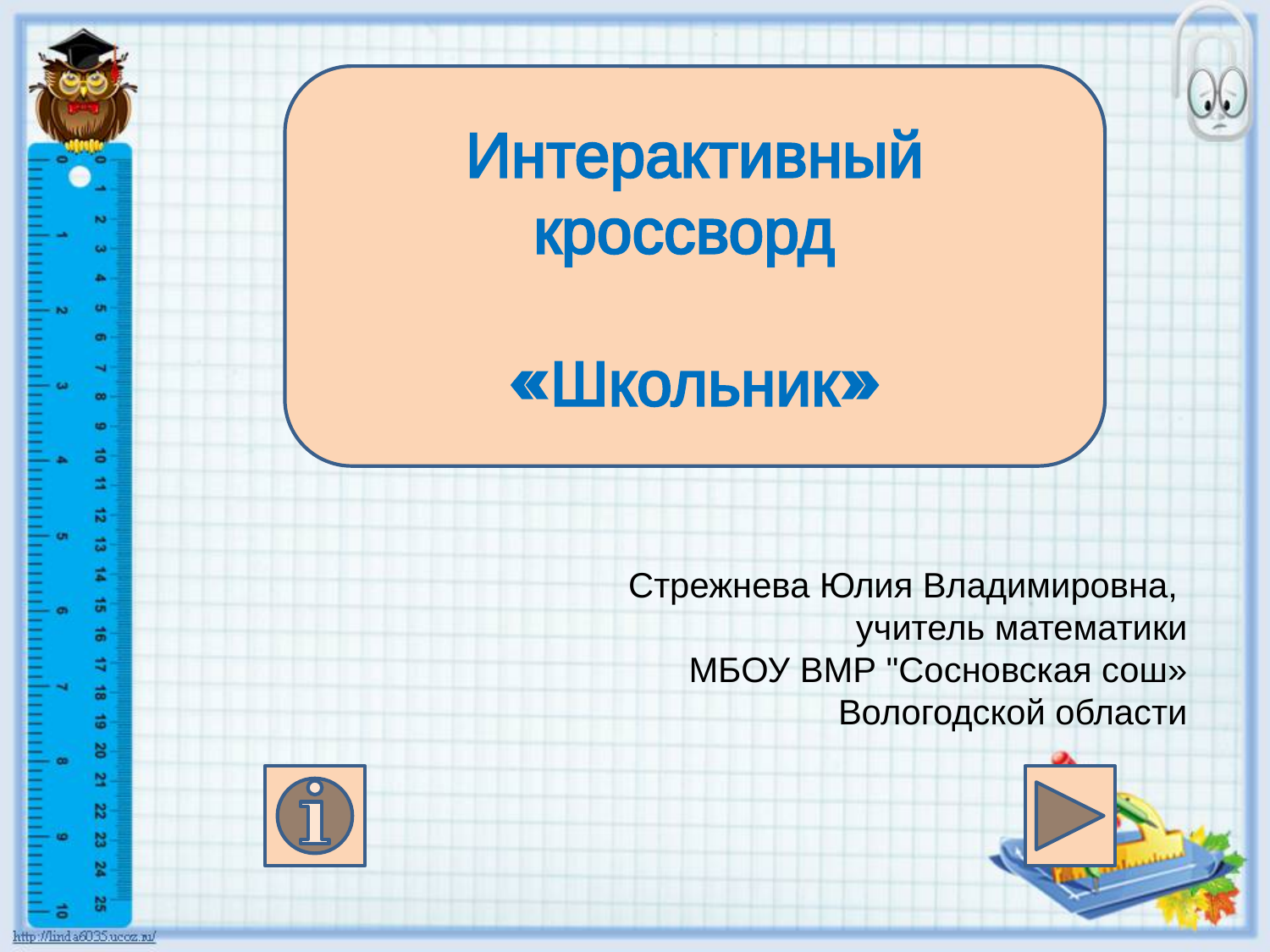

Интерактивный кроссворд

«Школьник»
Стрежнева Юлия Владимировна,
учитель математики
МБОУ ВМР "Сосновская сош»
 Вологодской области